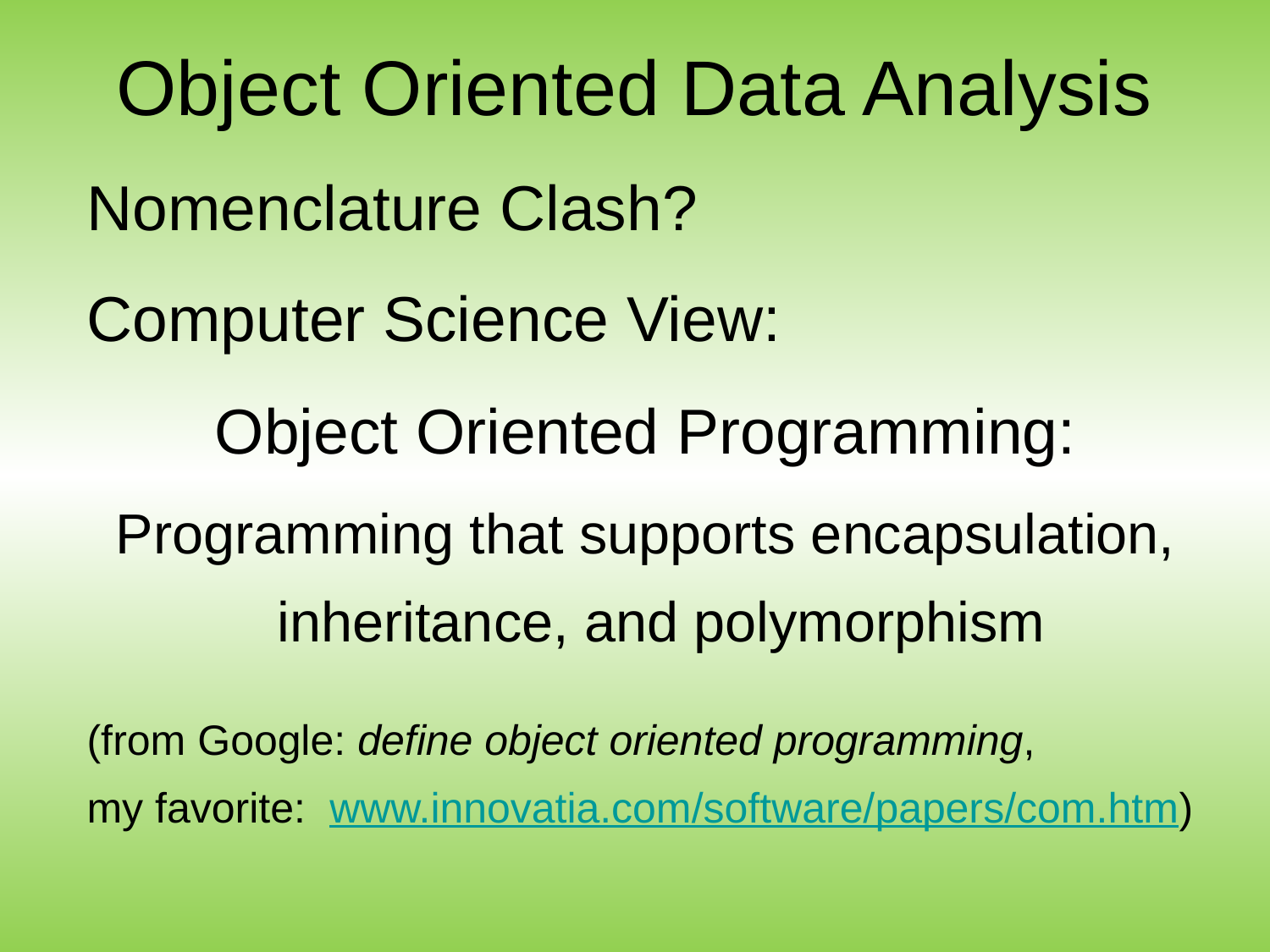

# Object Oriented Data Analysis
Nomenclature Clash?
Computer Science View:
Object Oriented Programming:
Programming that supports encapsulation, inheritance, and polymorphism
(from Google: define object oriented programming,
my favorite:  www.innovatia.com/software/papers/com.htm)